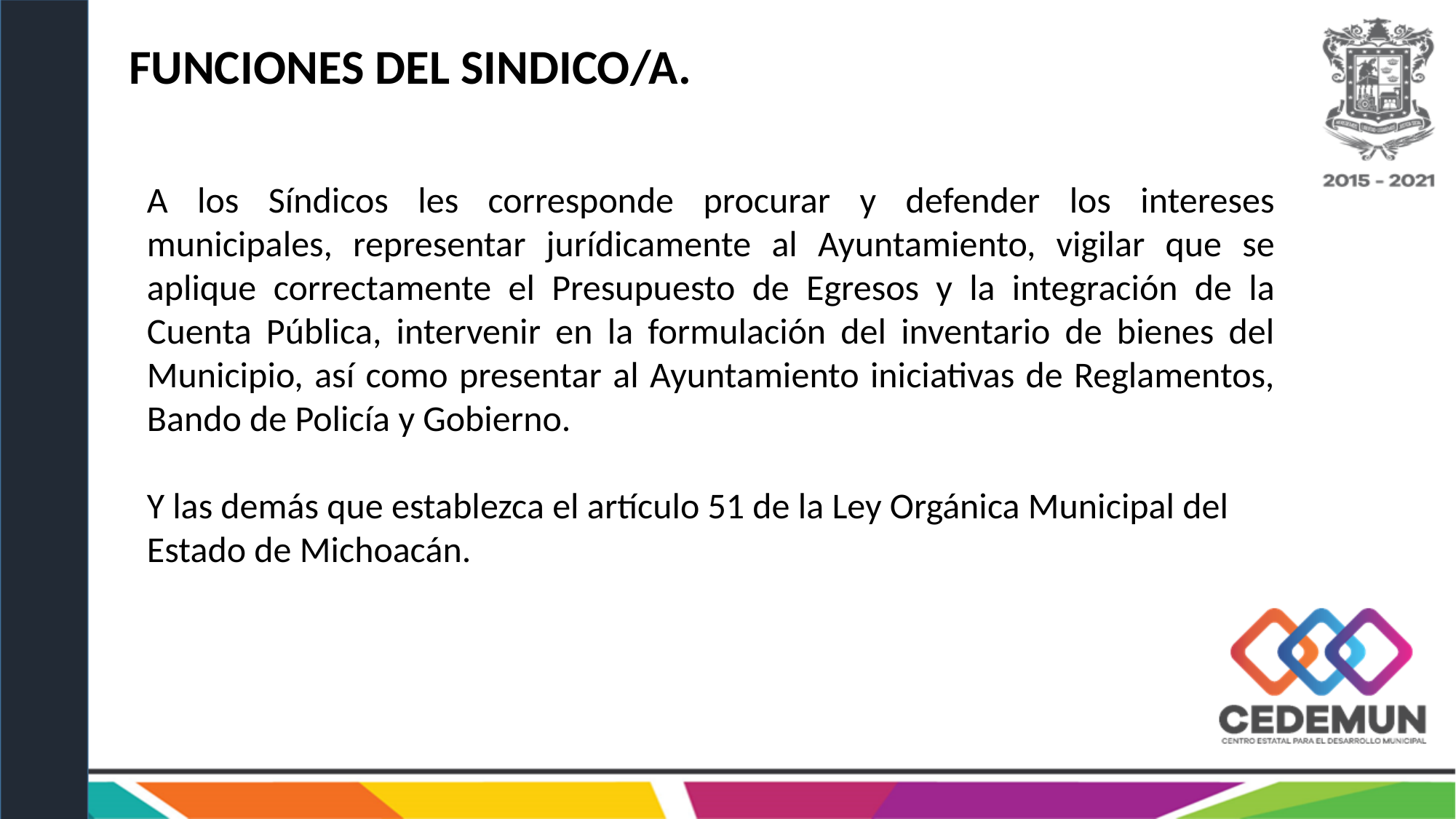

FUNCIONES DEL SINDICO/A.
A los Síndicos les corresponde procurar y defender los intereses municipales, representar jurídicamente al Ayuntamiento, vigilar que se aplique correctamente el Presupuesto de Egresos y la integración de la Cuenta Pública, intervenir en la formulación del inventario de bienes del Municipio, así como presentar al Ayuntamiento iniciativas de Reglamentos, Bando de Policía y Gobierno.

Y las demás que establezca el artículo 51 de la Ley Orgánica Municipal del Estado de Michoacán.